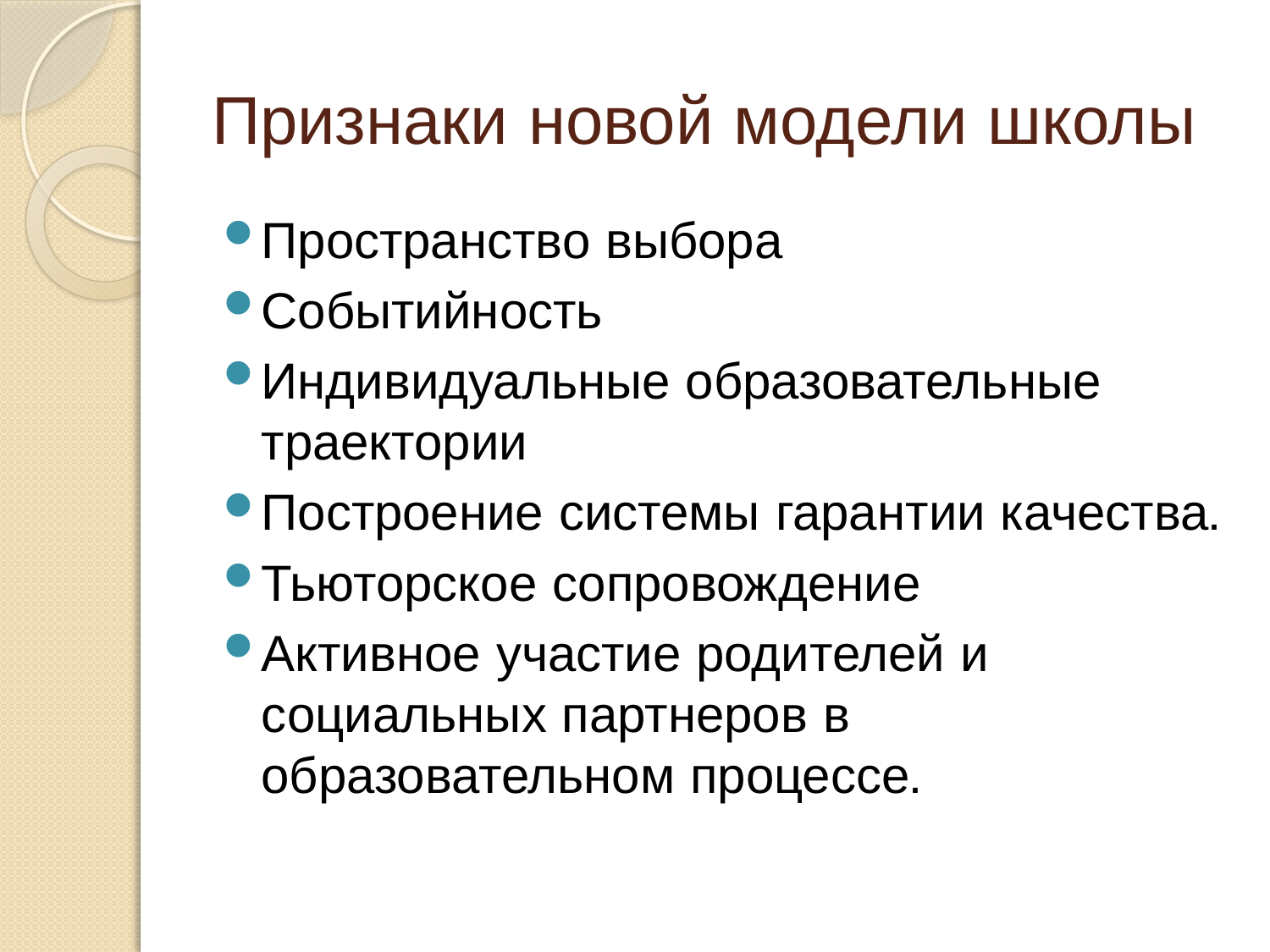

# Признаки новой модели школы
Пространство выбора
Событийность
Индивидуальные образовательные траектории
Построение системы гарантии качества.
Тьюторское сопровождение
Активное участие родителей и социальных партнеров в образовательном процессе.